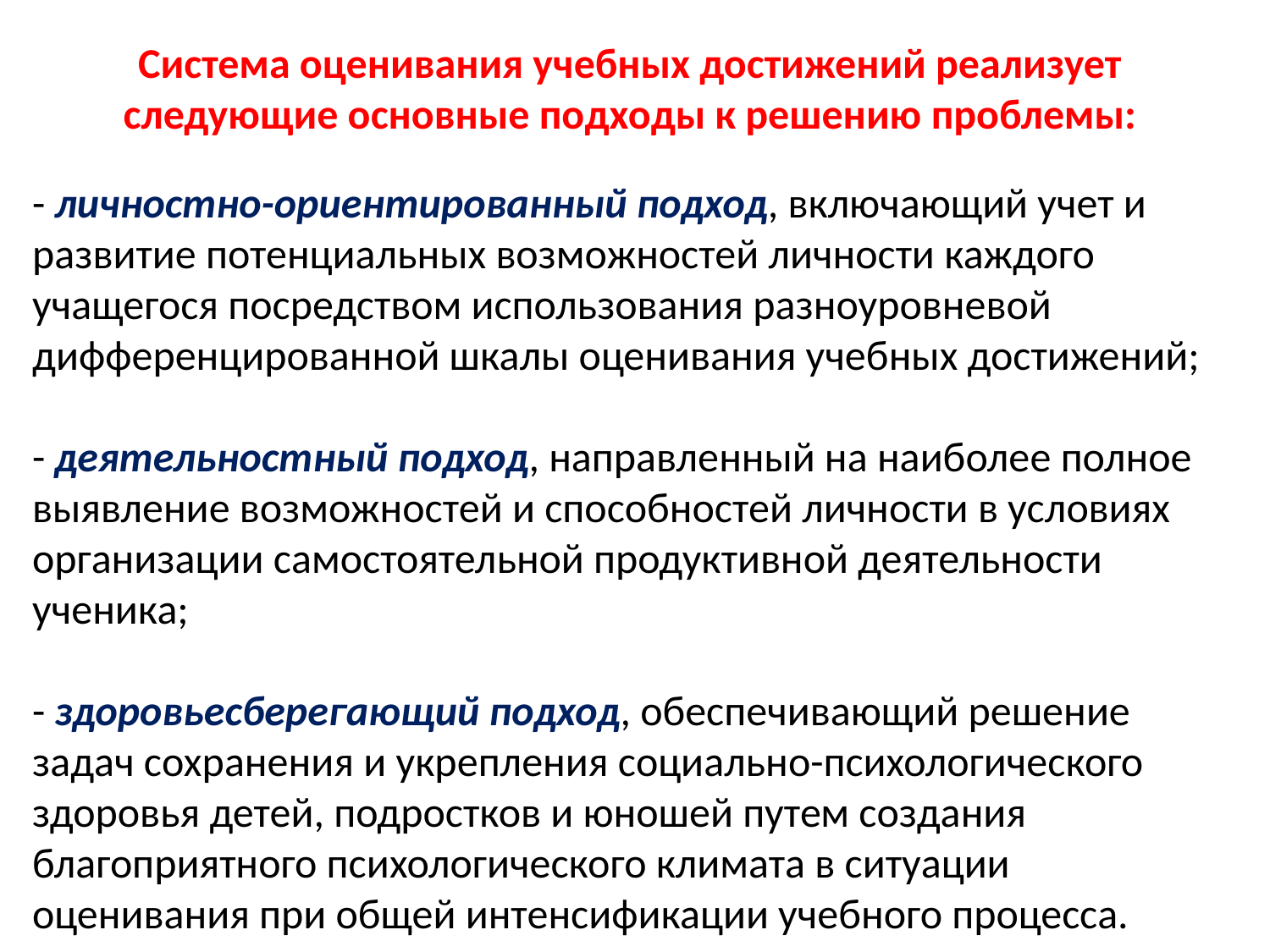

Система оценивания учебных достижений реализует следующие основные подходы к решению проблемы:

- личностно-ориентированный подход, включающий учет и развитие потенциальных возможностей личности каждого учащегося посредством использования разноуровневой дифференцированной шкалы оценивания учебных достижений;

- деятельностный подход, направленный на наиболее полное выявление возможностей и способностей личности в условиях организации самостоятельной продуктивной деятельности ученика;

- здоровьесберегающий подход, обеспечивающий решение задач сохранения и укрепления социально-психологического здоровья детей, подростков и юношей путем создания благоприятного психологического климата в ситуации оценивания при общей интенсификации учебного процесса.